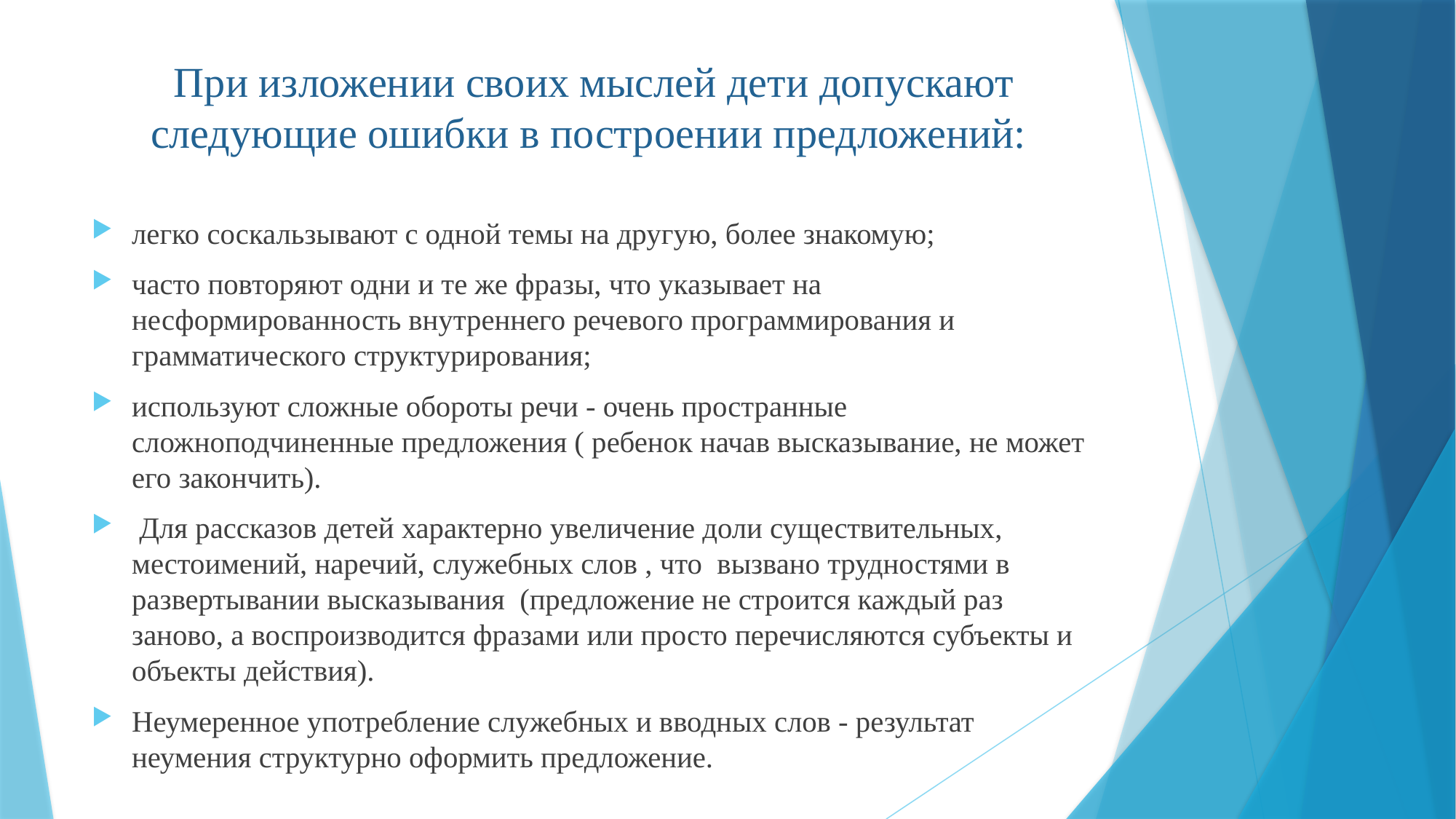

# При изложении своих мыслей дети допускают следующие ошибки в построении предложений:
легко соскальзывают с одной темы на другую, более знакомую;
часто повторяют одни и те же фразы, что указывает на  несформированность внутреннего речевого программирования и грамматического структурирования;
используют сложные обороты речи - очень пространные сложноподчиненные предложения ( ребенок начав высказывание, не может его закончить).
 Для рассказов детей характерно увеличение доли существительных, местоимений, наречий, служебных слов , что  вызвано трудностями в развертывании высказывания  (предложение не строится каждый раз заново, а воспроизводится фразами или просто перечисляются субъекты и объекты действия).
Неумеренное употребление служебных и вводных слов - результат неумения структурно оформить предложение.